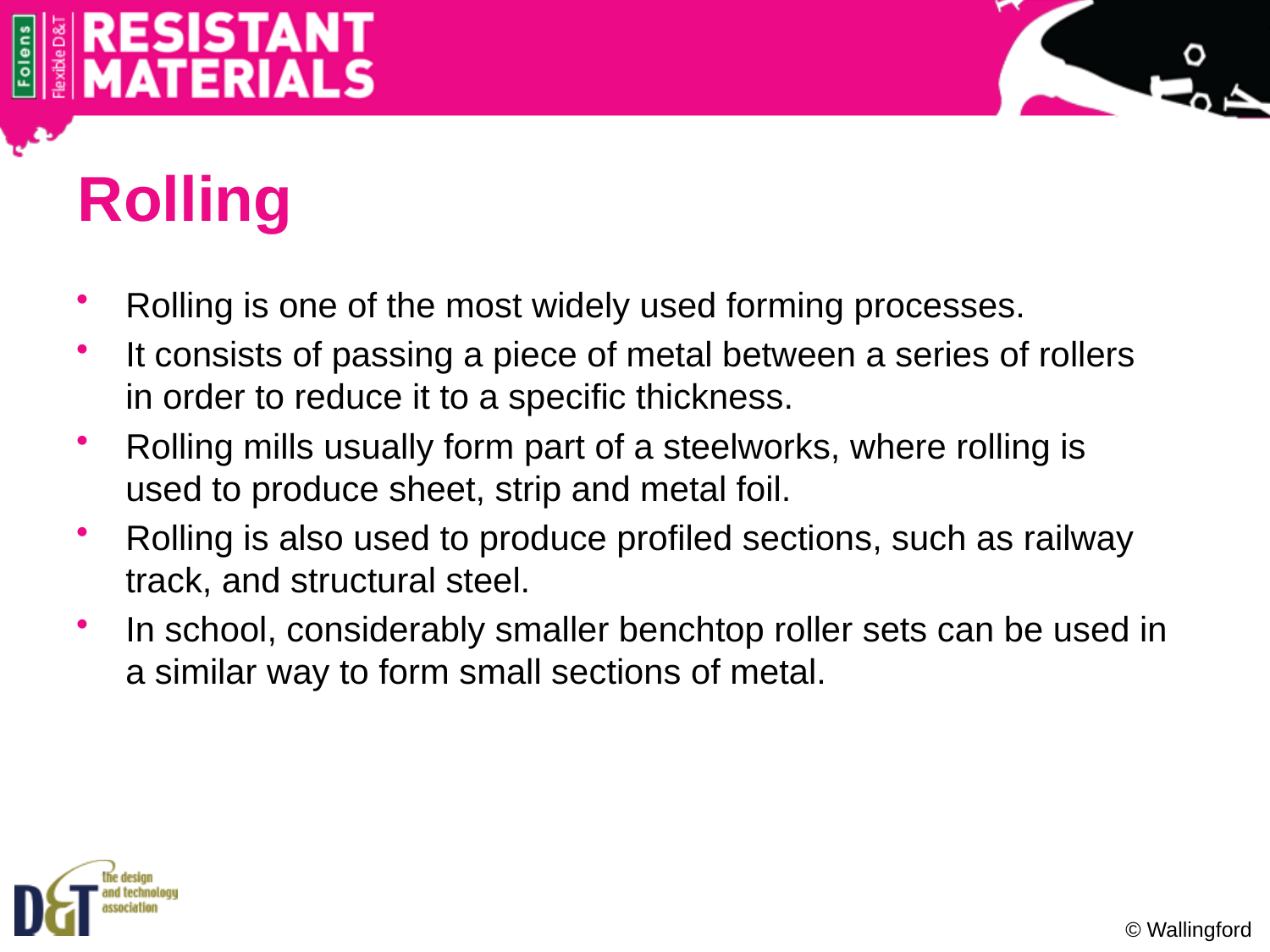

Rolling
Rolling is one of the most widely used forming processes.
It consists of passing a piece of metal between a series of rollers in order to reduce it to a specific thickness.
Rolling mills usually form part of a steelworks, where rolling is used to produce sheet, strip and metal foil.
Rolling is also used to produce profiled sections, such as railway track, and structural steel.
In school, considerably smaller benchtop roller sets can be used in a similar way to form small sections of metal.
© Wallingford